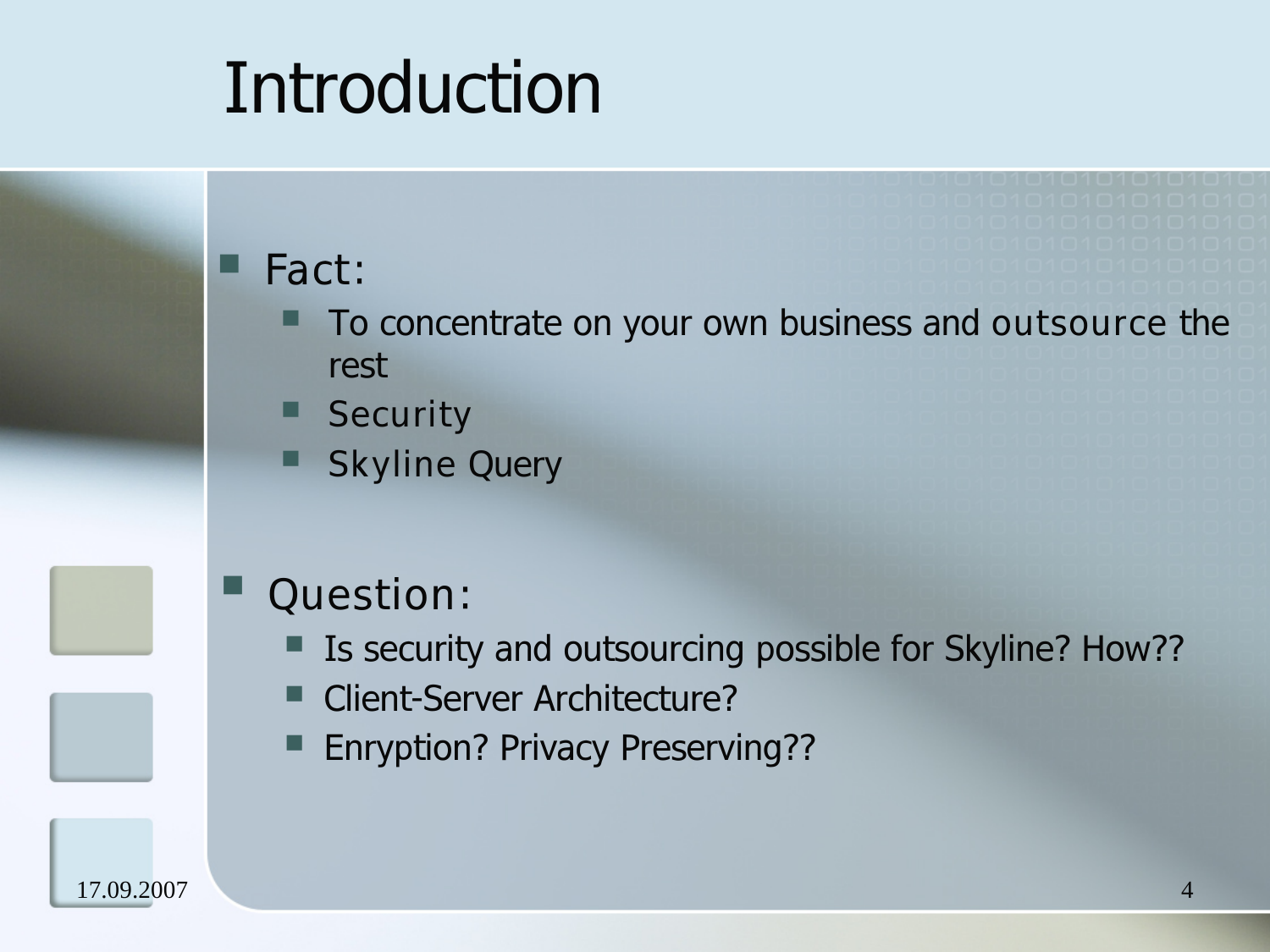

# Introduction
Fact:
To concentrate on your own business and outsource the rest
Security
Skyline Query

Question:
Is security and outsourcing possible for Skyline? How??
Client-Server Architecture?
Enryption? Privacy Preserving??
17.09.2007
4